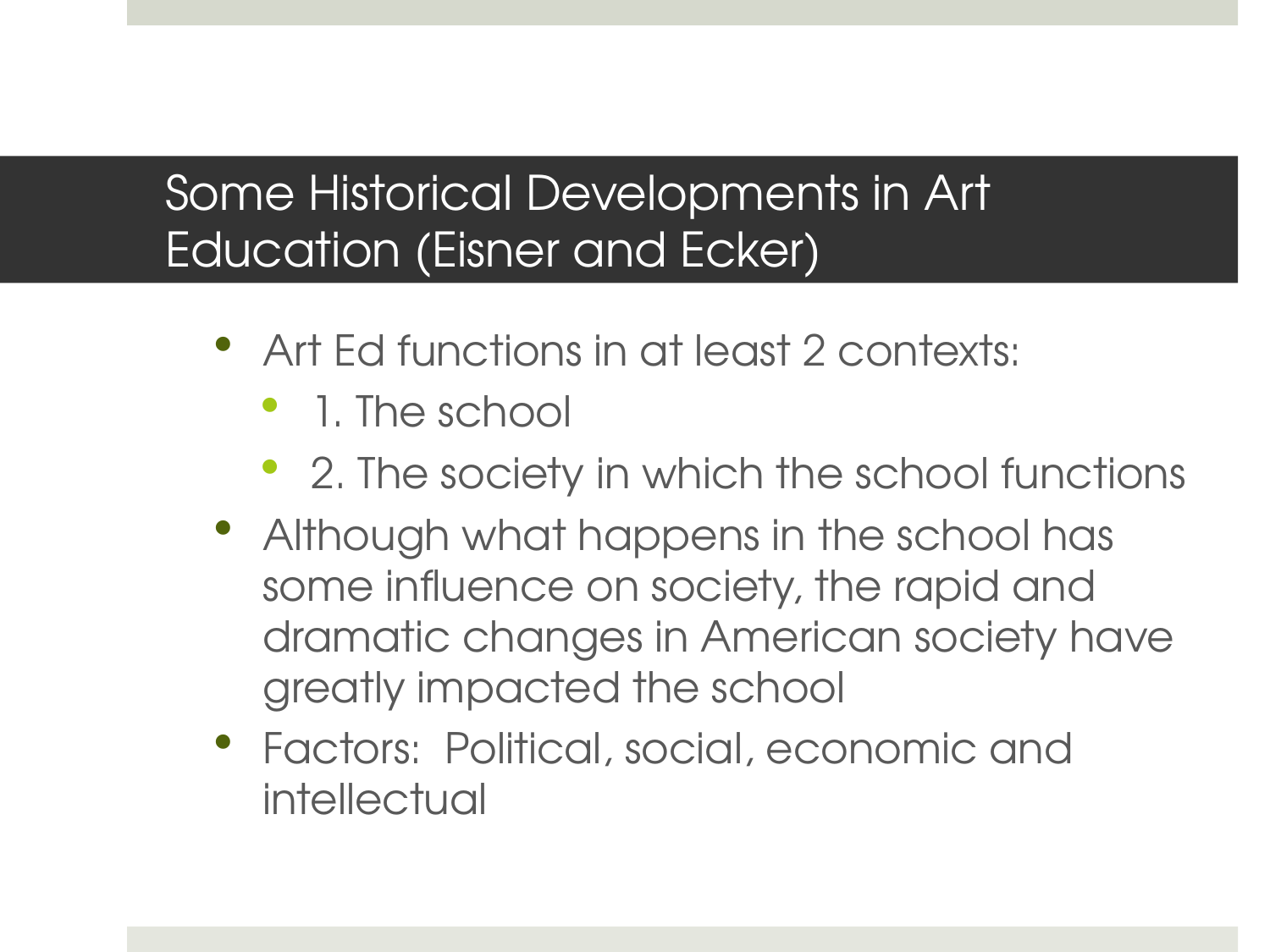

# Some Historical Developments in Art Education (Eisner and Ecker)
Art Ed functions in at least 2 contexts:
1. The school
2. The society in which the school functions
Although what happens in the school has some influence on society, the rapid and dramatic changes in American society have greatly impacted the school
Factors:  Political, social, economic and intellectual